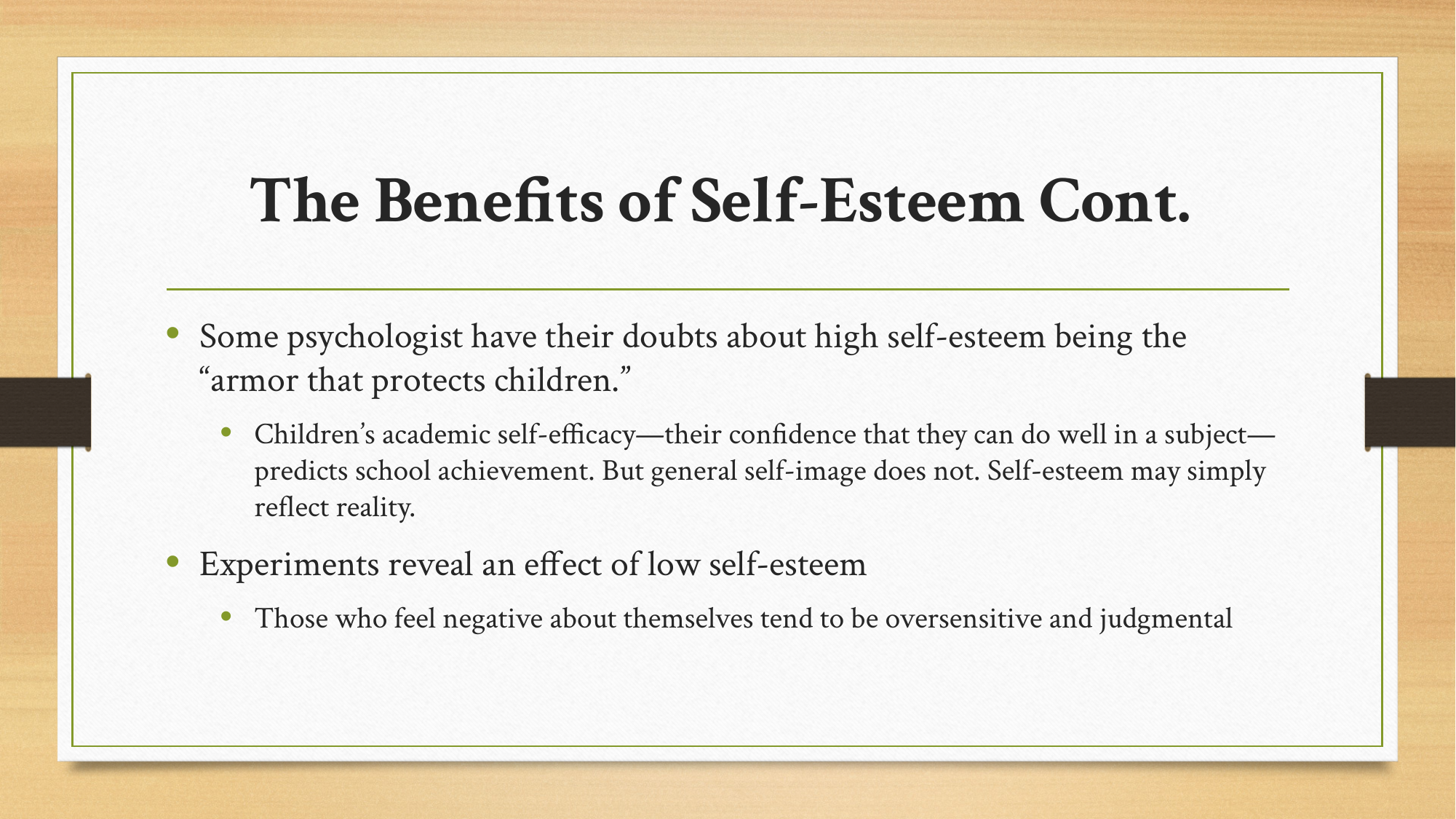

# The Benefits of Self-Esteem Cont.
Some psychologist have their doubts about high self-esteem being the “armor that protects children.”
Children’s academic self-efficacy—their confidence that they can do well in a subject—predicts school achievement. But general self-image does not. Self-esteem may simply reflect reality.
Experiments reveal an effect of low self-esteem
Those who feel negative about themselves tend to be oversensitive and judgmental